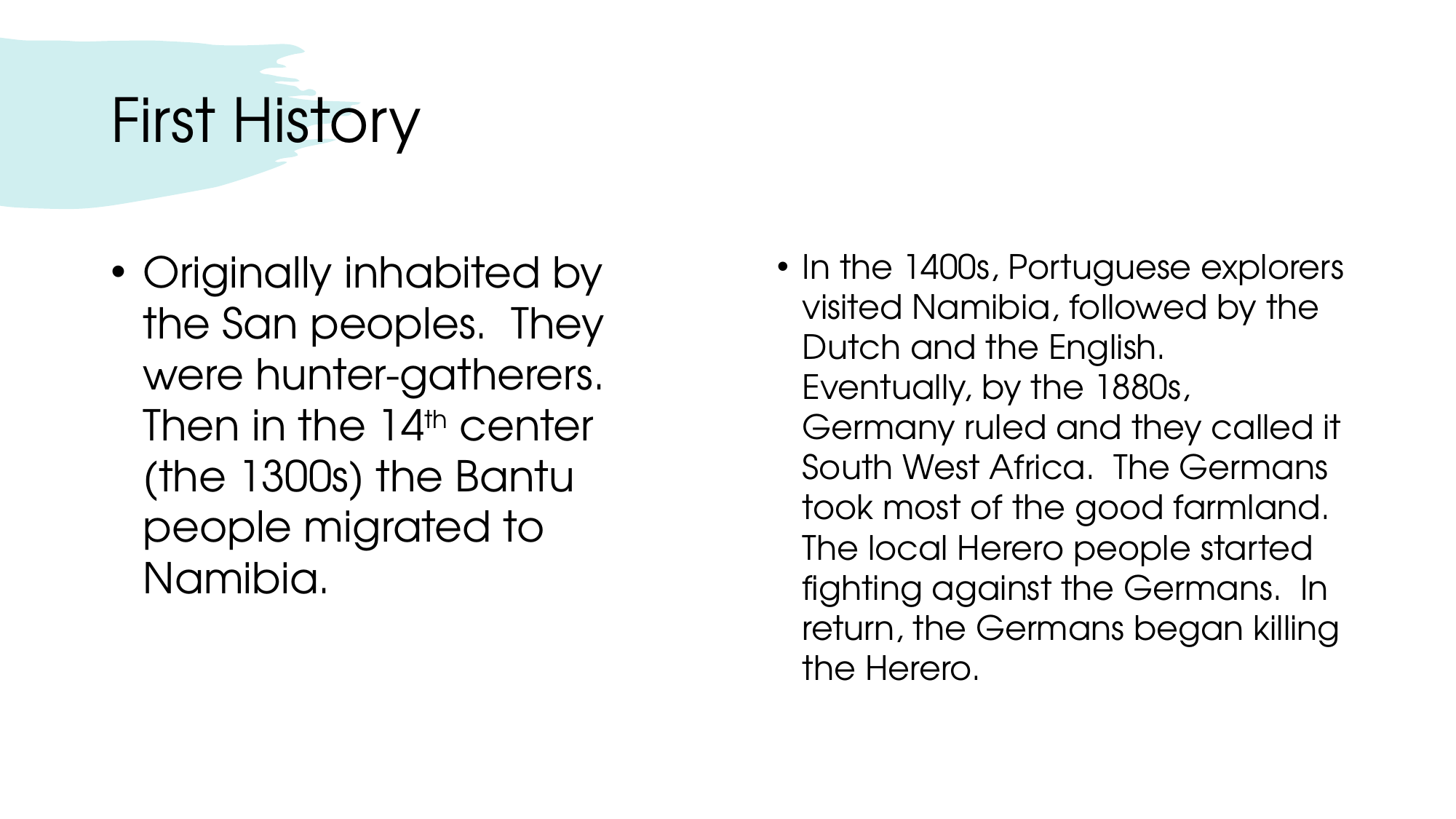

# First History
Originally inhabited by the San peoples.  They were hunter-gatherers.  Then in the 14th center (the 1300s) the Bantu people migrated to Namibia.

In the 1400s, Portuguese explorers visited Namibia, followed by the Dutch and the English.  Eventually, by the 1880s, Germany ruled and they called it South West Africa.  The Germans took most of the good farmland.  The local Herero people started fighting against the Germans.  In return, the Germans began killing the Herero.